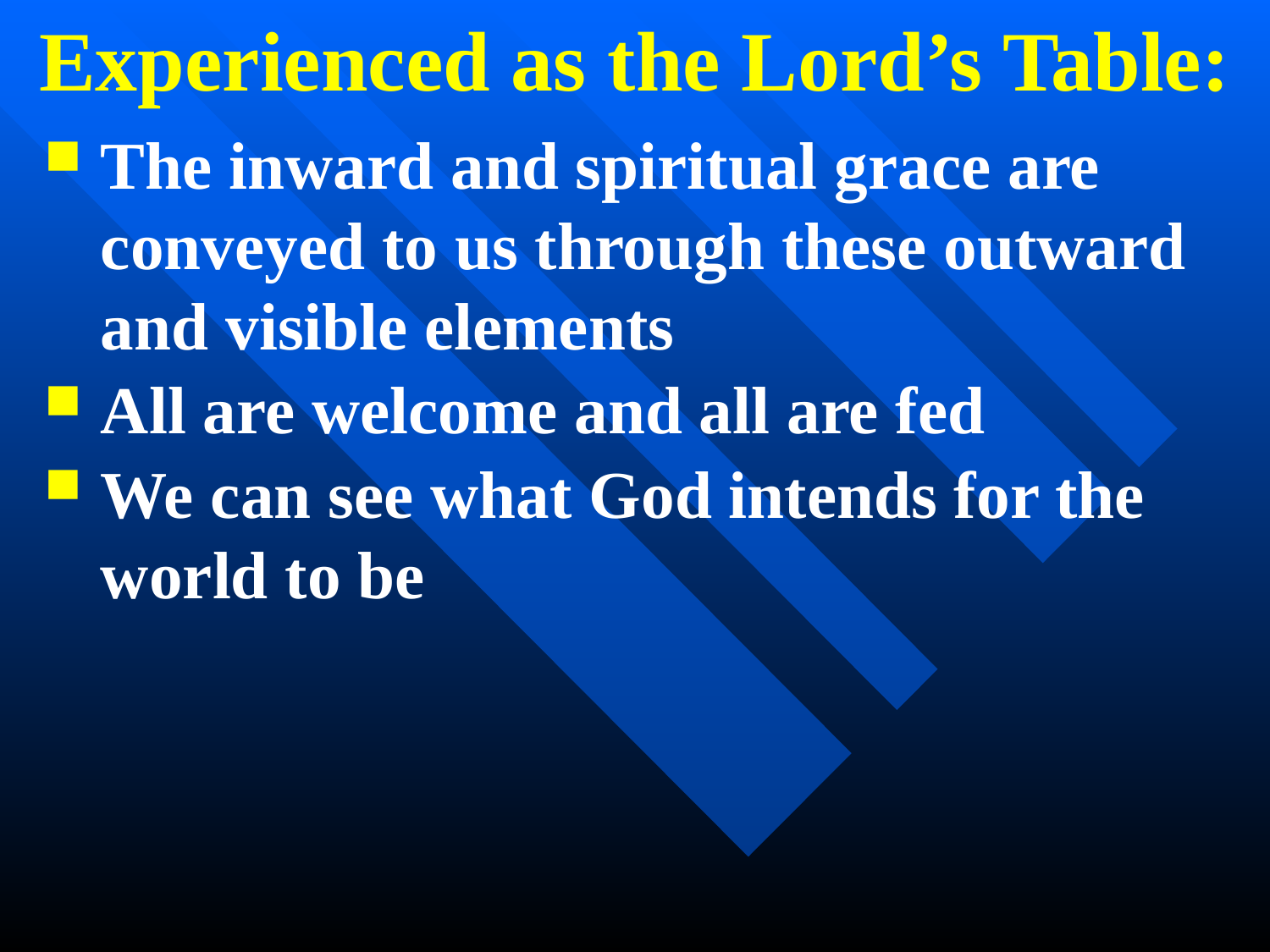

Experienced as the Lord’s Table:
The inward and spiritual grace are conveyed to us through these outward and visible elements
All are welcome and all are fed
We can see what God intends for the world to be